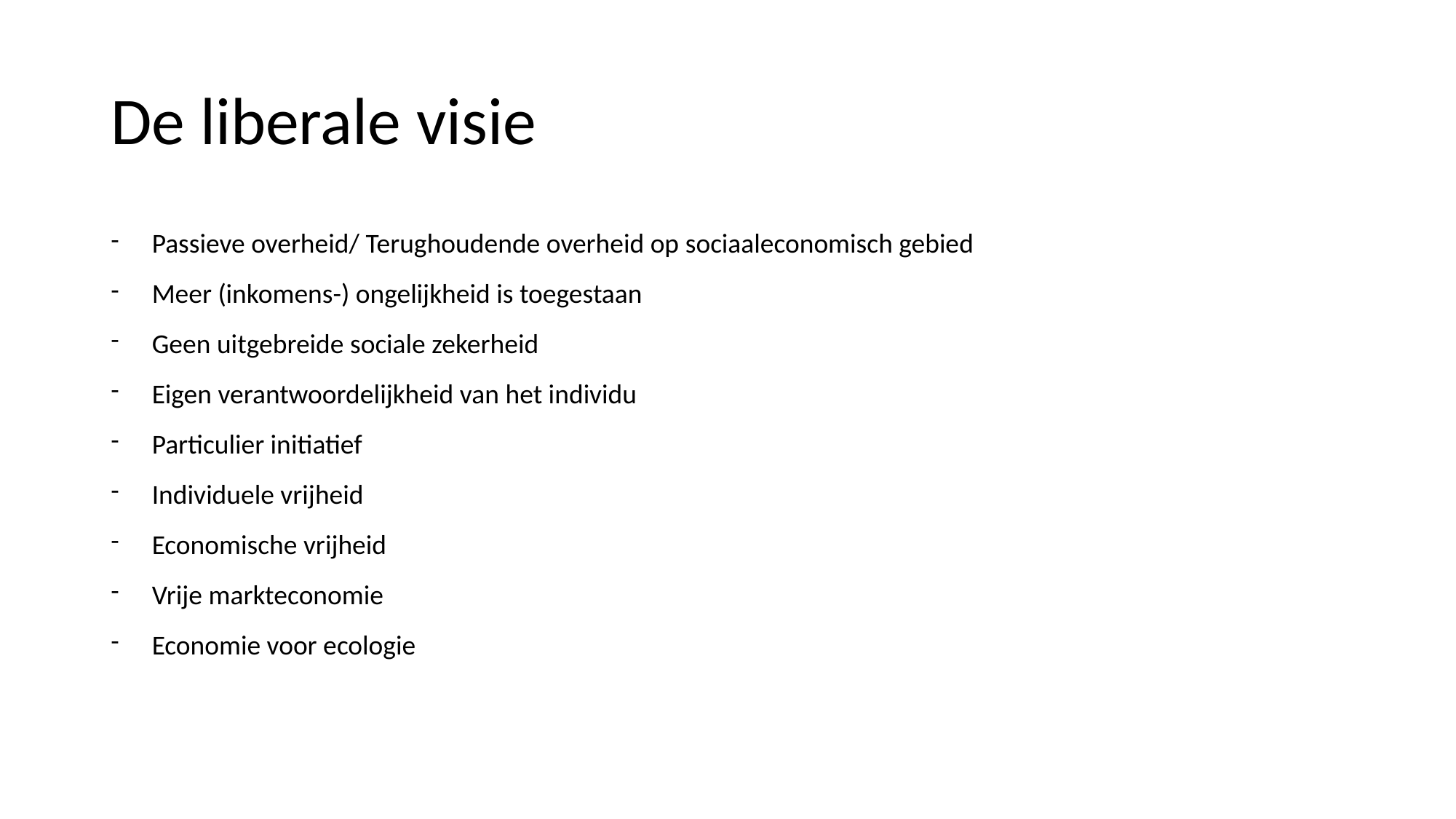

# De liberale visie
Passieve overheid/ Terughoudende overheid op sociaaleconomisch gebied
Meer (inkomens-) ongelijkheid is toegestaan
Geen uitgebreide sociale zekerheid
Eigen verantwoordelijkheid van het individu
Particulier initiatief
Individuele vrijheid
Economische vrijheid
Vrije markteconomie
Economie voor ecologie